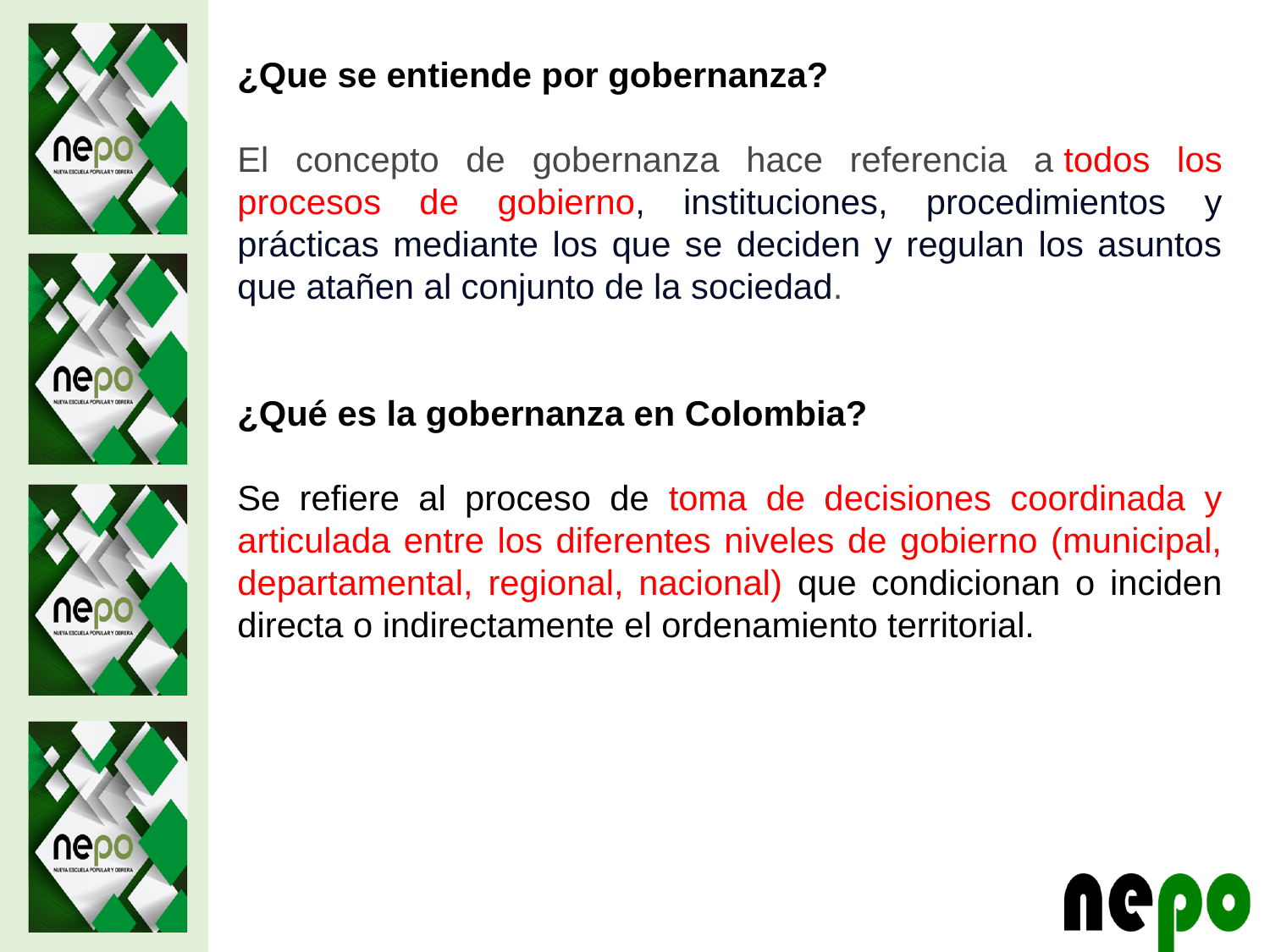

¿Que se entiende por gobernanza?

El concepto de gobernanza hace referencia a todos los procesos de gobierno, instituciones, procedimientos y prácticas mediante los que se deciden y regulan los asuntos que atañen al conjunto de la sociedad.

¿Qué es la gobernanza en Colombia?

Se refiere al proceso de toma de decisiones coordinada y articulada entre los diferentes niveles de gobierno (municipal, departamental, regional, nacional) que condicionan o inciden directa o indirectamente el ordenamiento territorial.